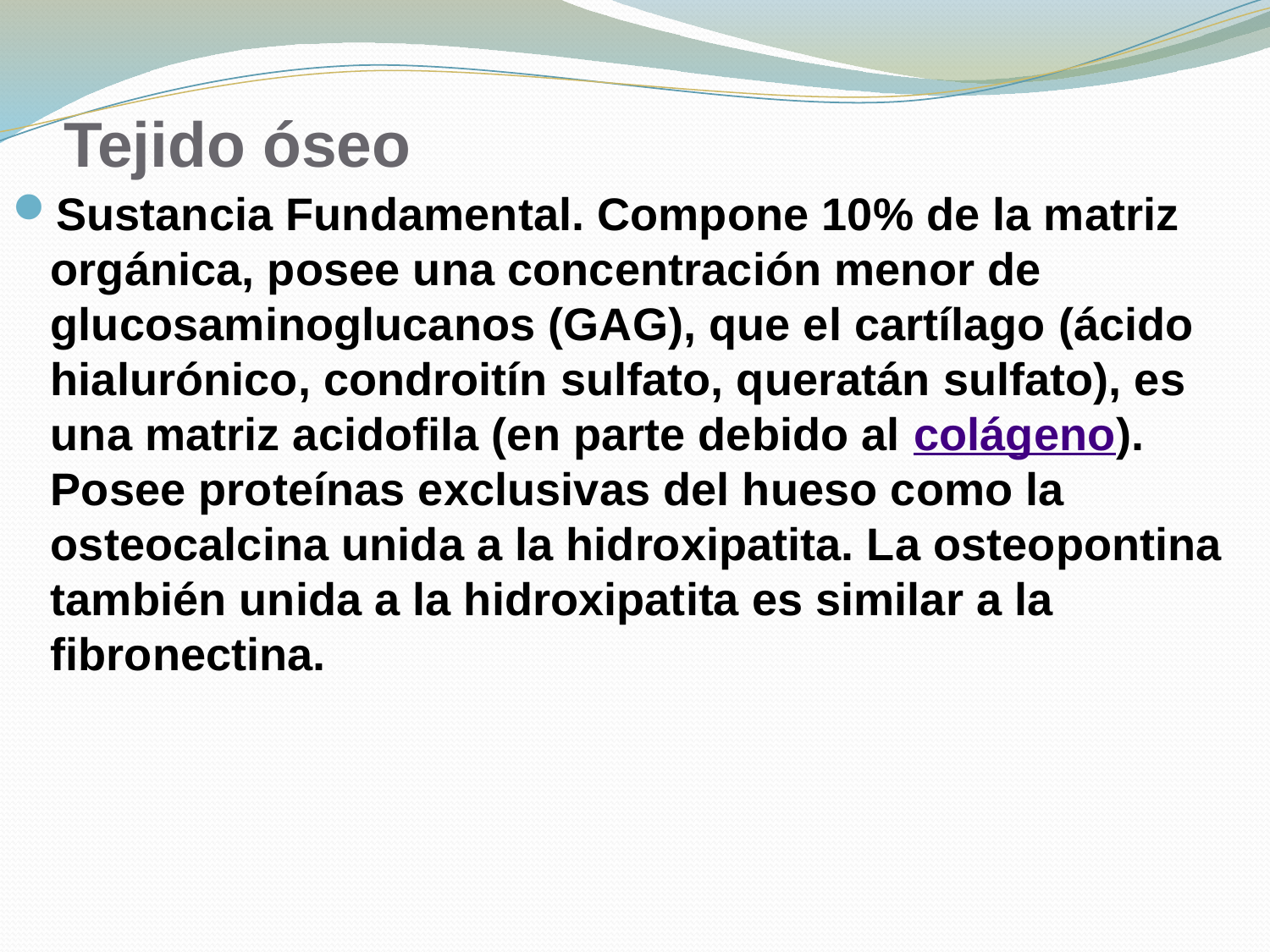

# Tejido óseo
Sustancia Fundamental. Compone 10% de la matriz orgánica, posee una concentración menor de glucosaminoglucanos (GAG), que el cartílago (ácido hialurónico, condroitín sulfato, queratán sulfato), es una matriz acidofila (en parte debido al colágeno). Posee proteínas exclusivas del hueso como la osteocalcina unida a la hidroxipatita. La osteopontina también unida a la hidroxipatita es similar a la fibronectina.